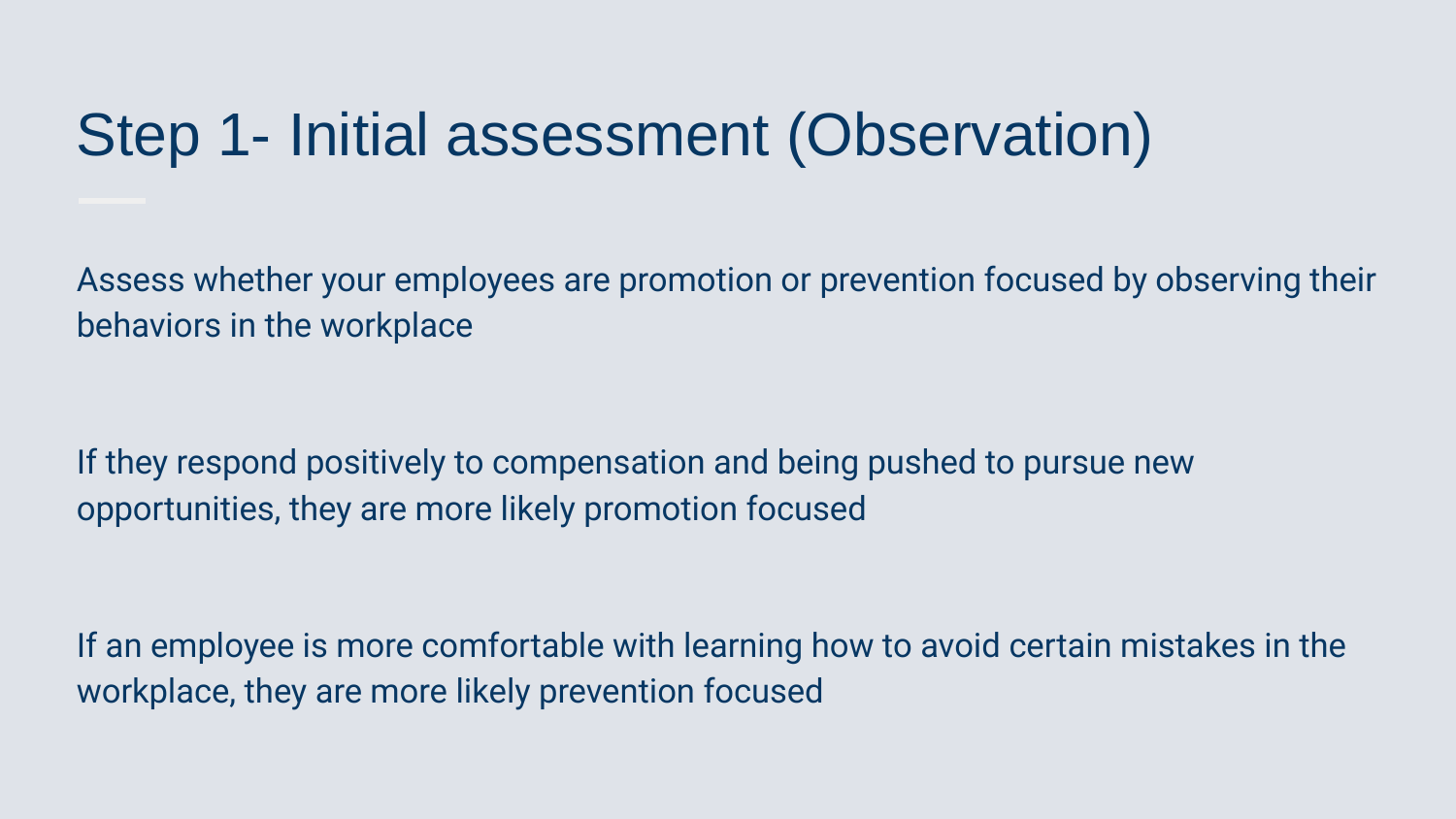

# Step 1- Initial assessment (Observation)
Assess whether your employees are promotion or prevention focused by observing their behaviors in the workplace

If they respond positively to compensation and being pushed to pursue new opportunities, they are more likely promotion focused

If an employee is more comfortable with learning how to avoid certain mistakes in the workplace, they are more likely prevention focused